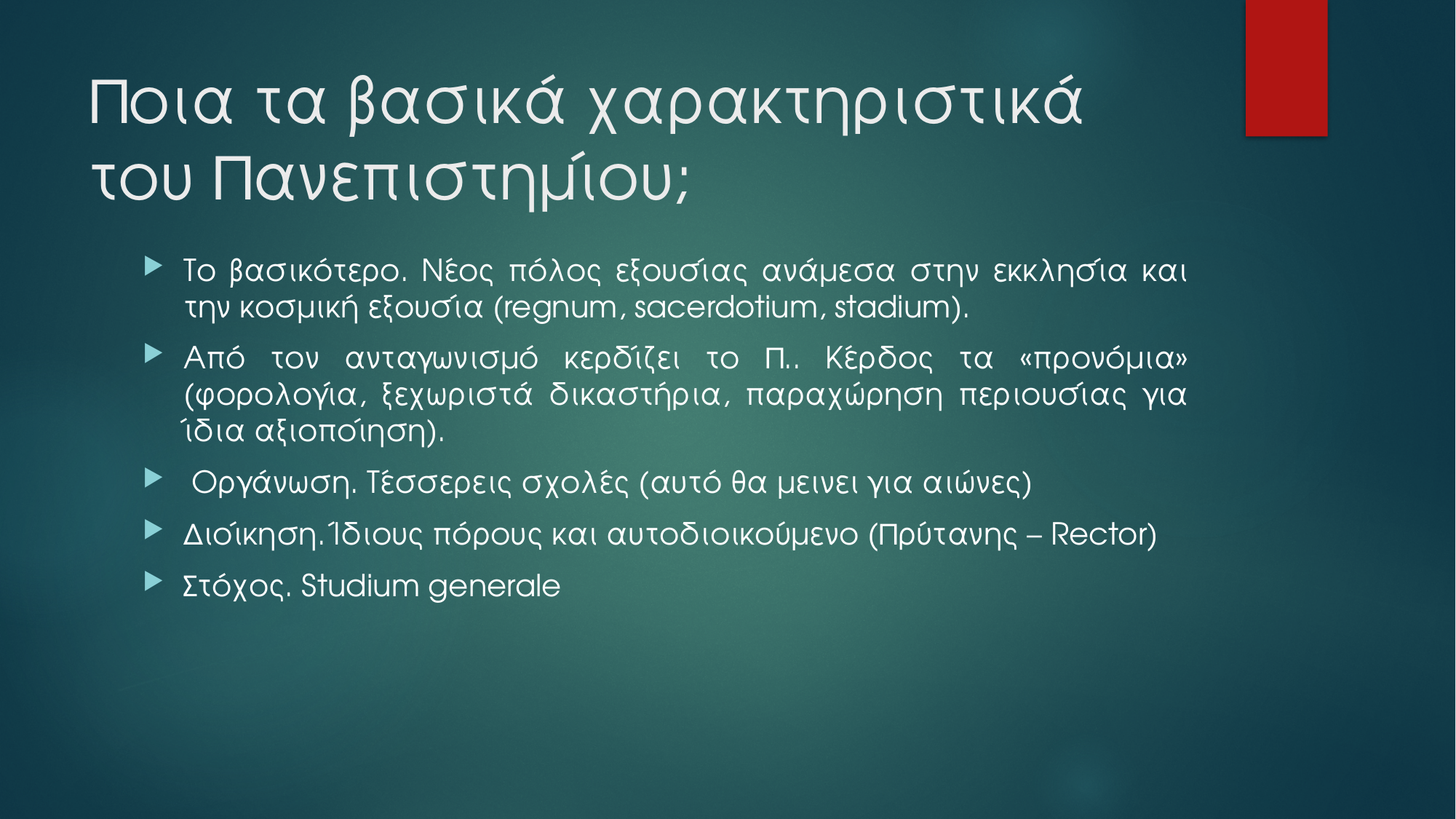

# Ποια τα βασικά χαρακτηριστικά του Πανεπιστημίου;
Το βασικότερο. Νέος πόλος εξουσίας ανάμεσα στην εκκλησία και την κοσμική εξουσία (regnum, sacerdotium, stadium).
Από τον ανταγωνισμό κερδίζει το Π.. Κέρδος τα «προνόμια» (φορολογία, ξεχωριστά δικαστήρια, παραχώρηση περιουσίας για ίδια αξιοποίηση).
 Οργάνωση. Τέσσερεις σχολές (αυτό θα μεινει για αιώνες)
Διοίκηση. Ίδιους πόρους και αυτοδιοικούμενο (Πρύτανης – Rector)
Στόχος. Studium generale